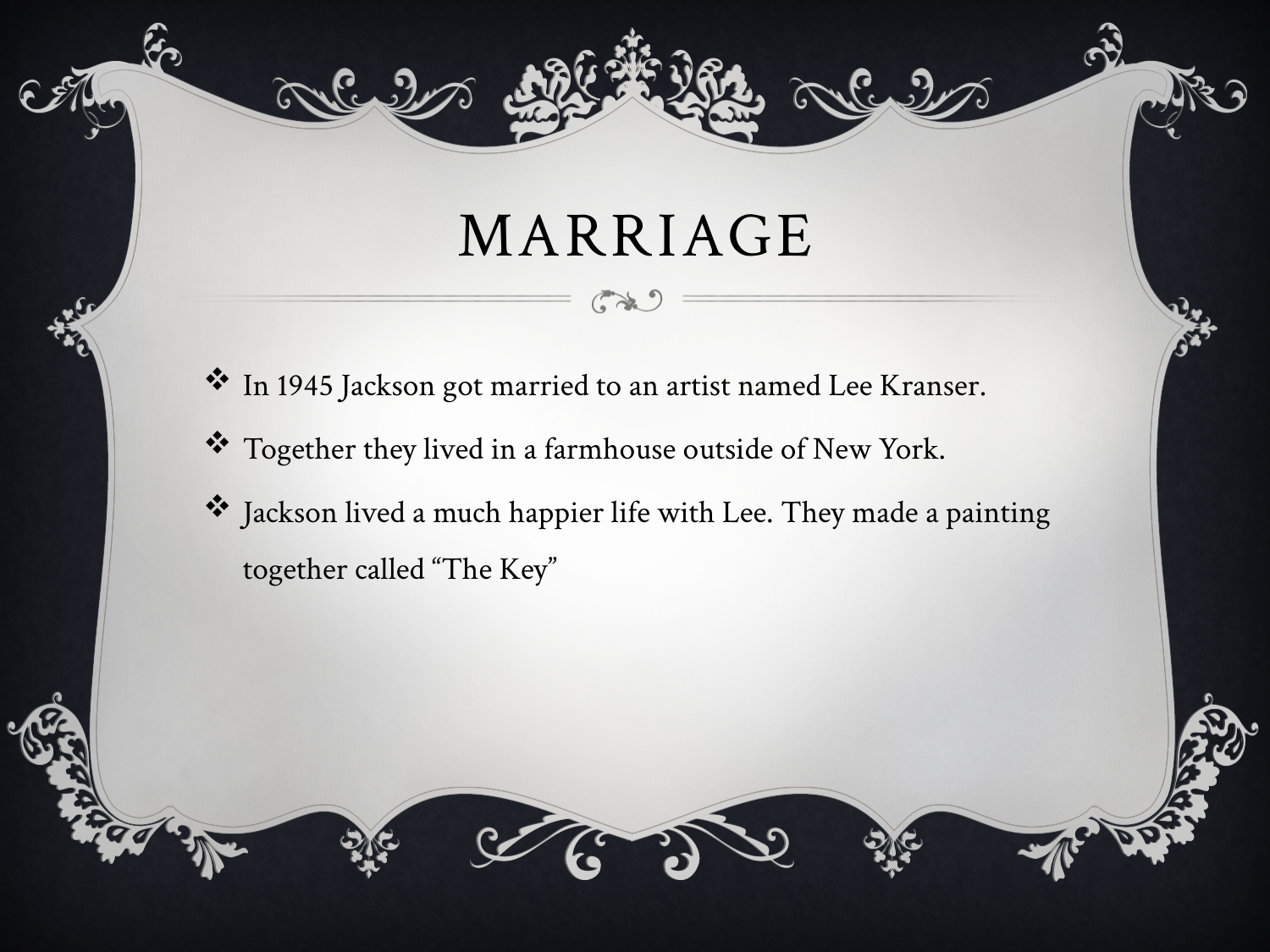

# marriage
In 1945 Jackson got married to an artist named Lee Kranser.
Together they lived in a farmhouse outside of New York.
Jackson lived a much happier life with Lee. They made a painting together called “The Key”